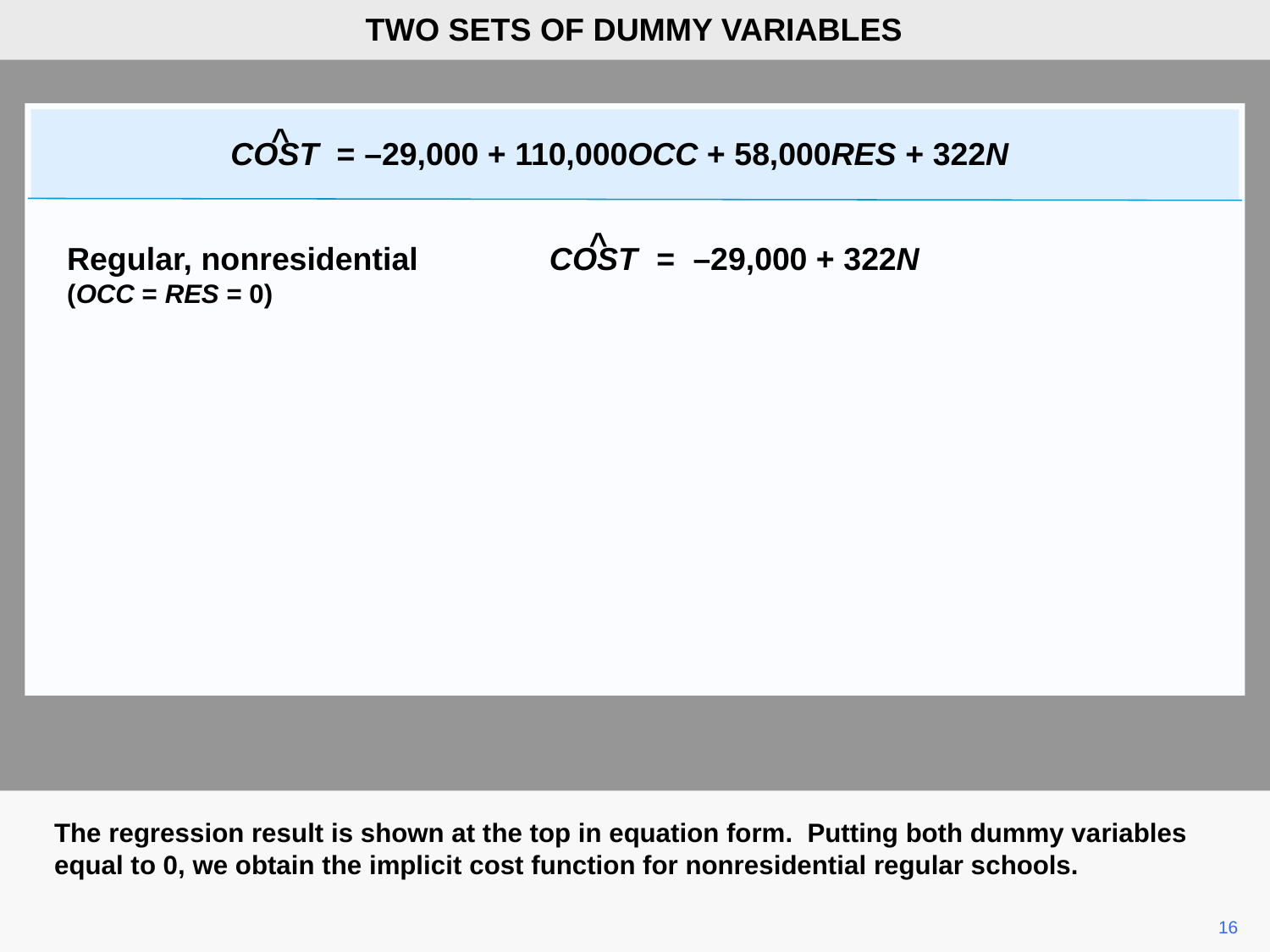

TWO SETS OF DUMMY VARIABLES

^
COST  = –29,000 + 110,000OCC + 58,000RES + 322N

^
COST	=  –29,000 + 322N
Regular, nonresidential
(OCC = RES = 0)

The regression result is shown at the top in equation form.  Putting both dummy variables equal to 0, we obtain the implicit cost function for nonresidential regular schools.
16